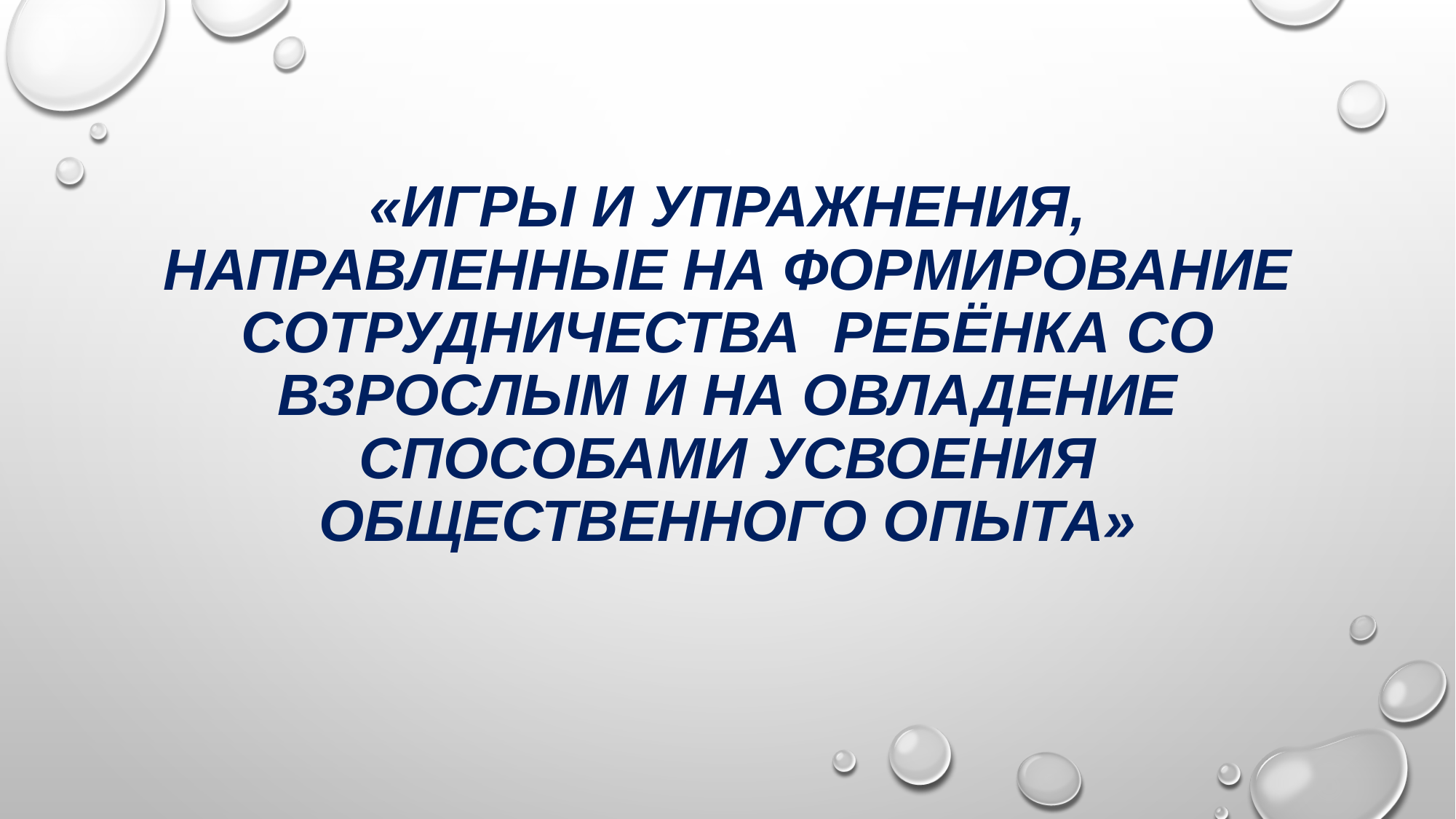

# «Игры и упражнения, направленные на формирование сотрудничества  ребёнка со взрослым и на овладение способами усвоения общественного опыта»